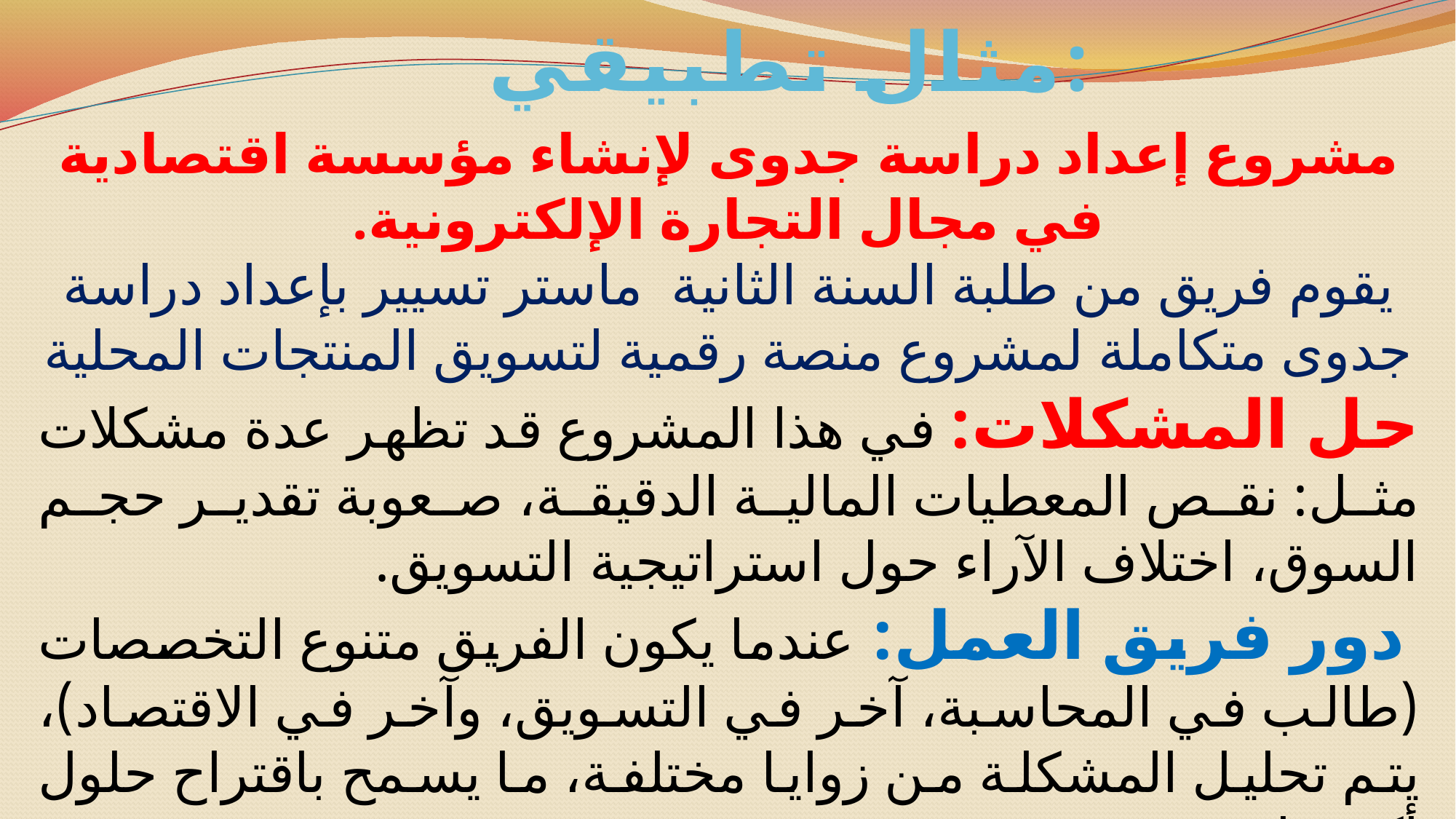

مثال تطبيقي:
مشروع إعداد دراسة جدوى لإنشاء مؤسسة اقتصادية في مجال التجارة الإلكترونية.
يقوم فريق من طلبة السنة الثانية  ماستر تسيير بإعداد دراسة جدوى متكاملة لمشروع منصة رقمية لتسويق المنتجات المحلية
حل المشكلات: في هذا المشروع قد تظهر عدة مشكلات مثل: نقص المعطيات المالية الدقيقة، صعوبة تقدير حجم السوق، اختلاف الآراء حول استراتيجية التسويق.
 دور فريق العمل: عندما يكون الفريق متنوع التخصصات (طالب في المحاسبة، آخر في التسويق، وآخر في الاقتصاد)، يتم تحليل المشكلة من زوايا مختلفة، ما يسمح باقتراح حلول أكثر واقعية ودقة.